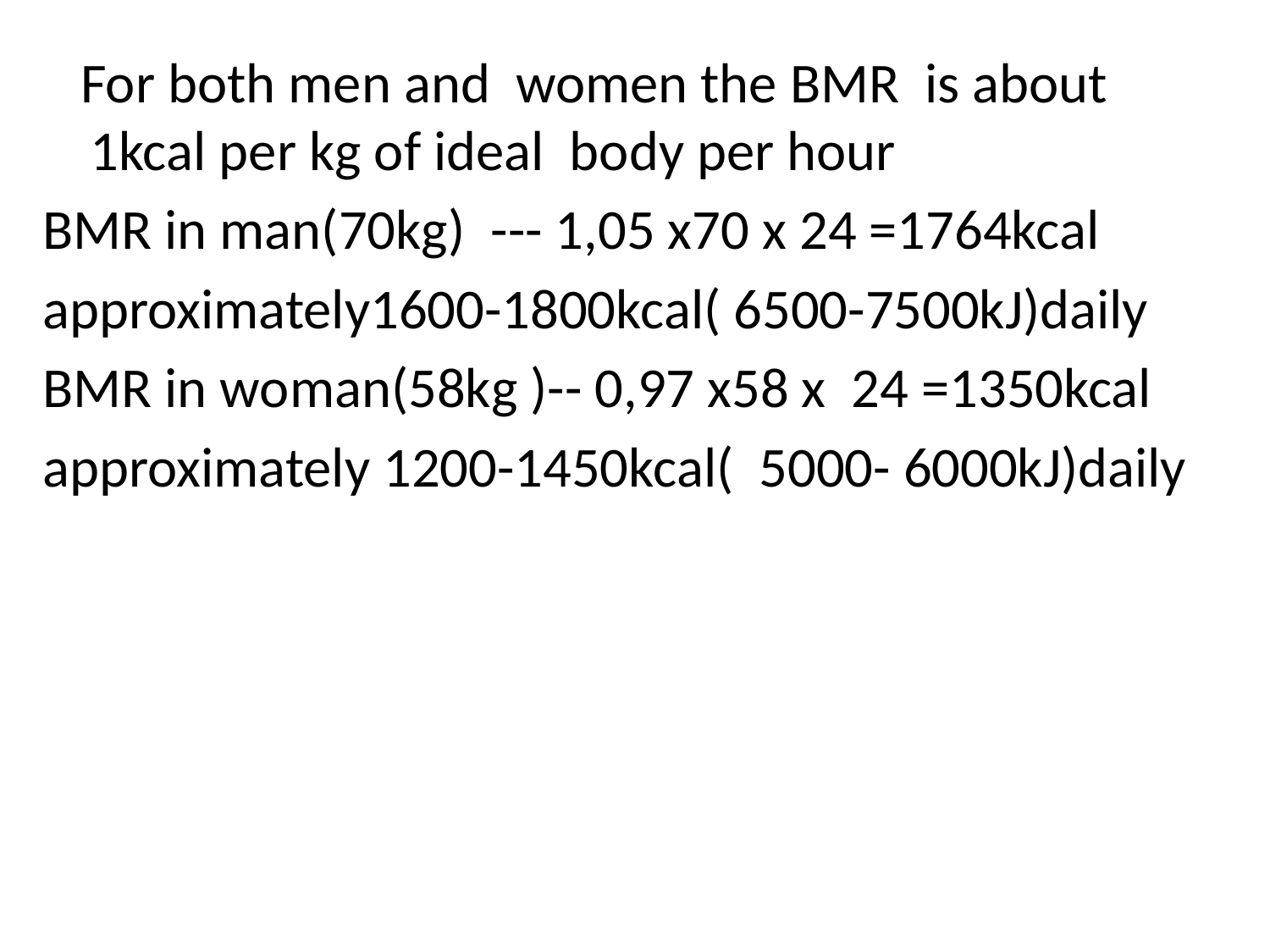

#
   For both men and  women the BMR  is about 1kcal per kg of ideal  body per hour
BMR in man(70kg)  --- 1,05 x70 x 24 =1764kcal
approximately1600-1800kcal( 6500-7500kJ)daily
BMR in woman(58kg )-- 0,97 x58 x  24 =1350kcal
approximately 1200-1450kcal(  5000- 6000kJ)daily